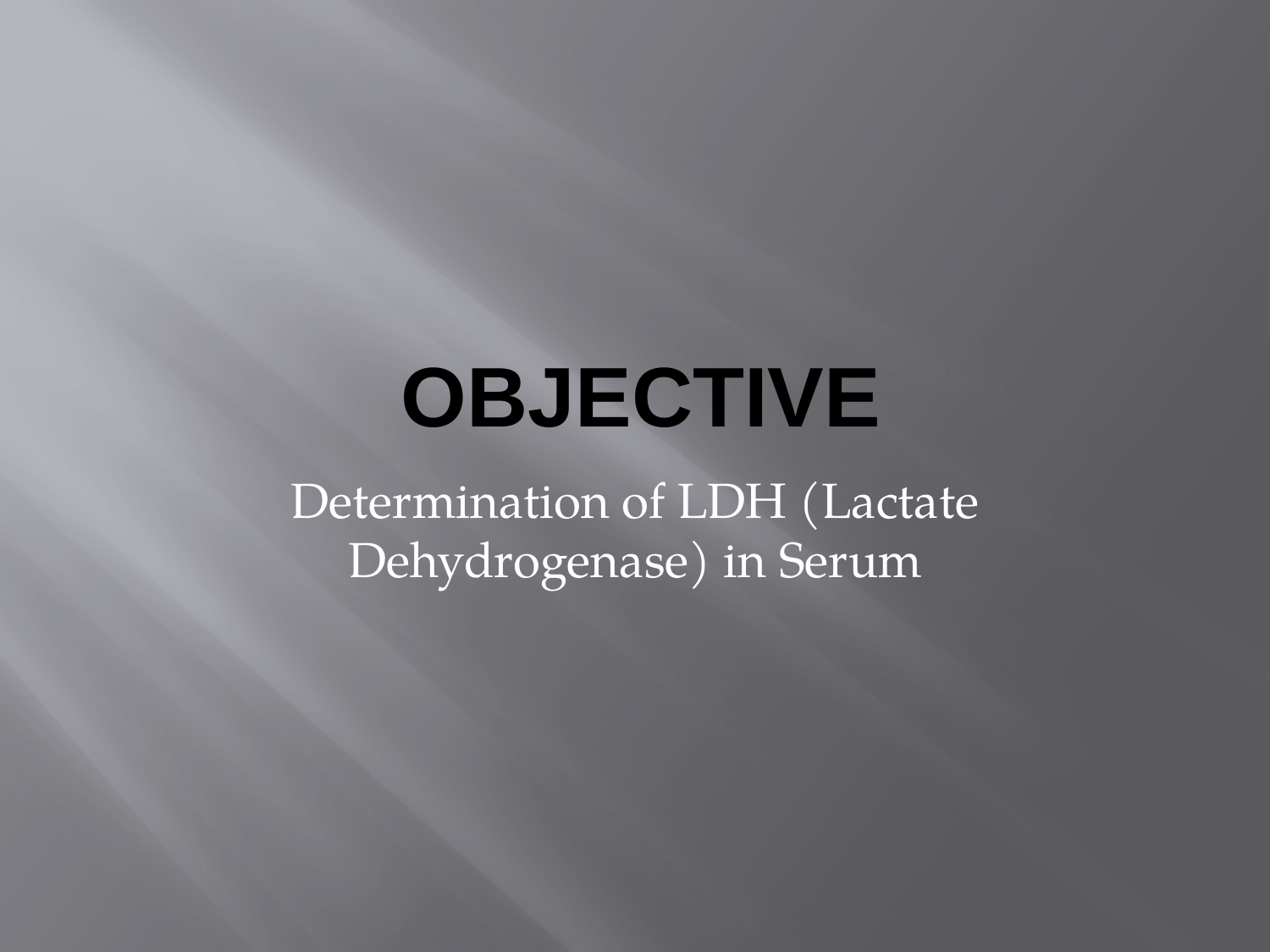

# Objective
Determination of LDH (Lactate Dehydrogenase) in Serum